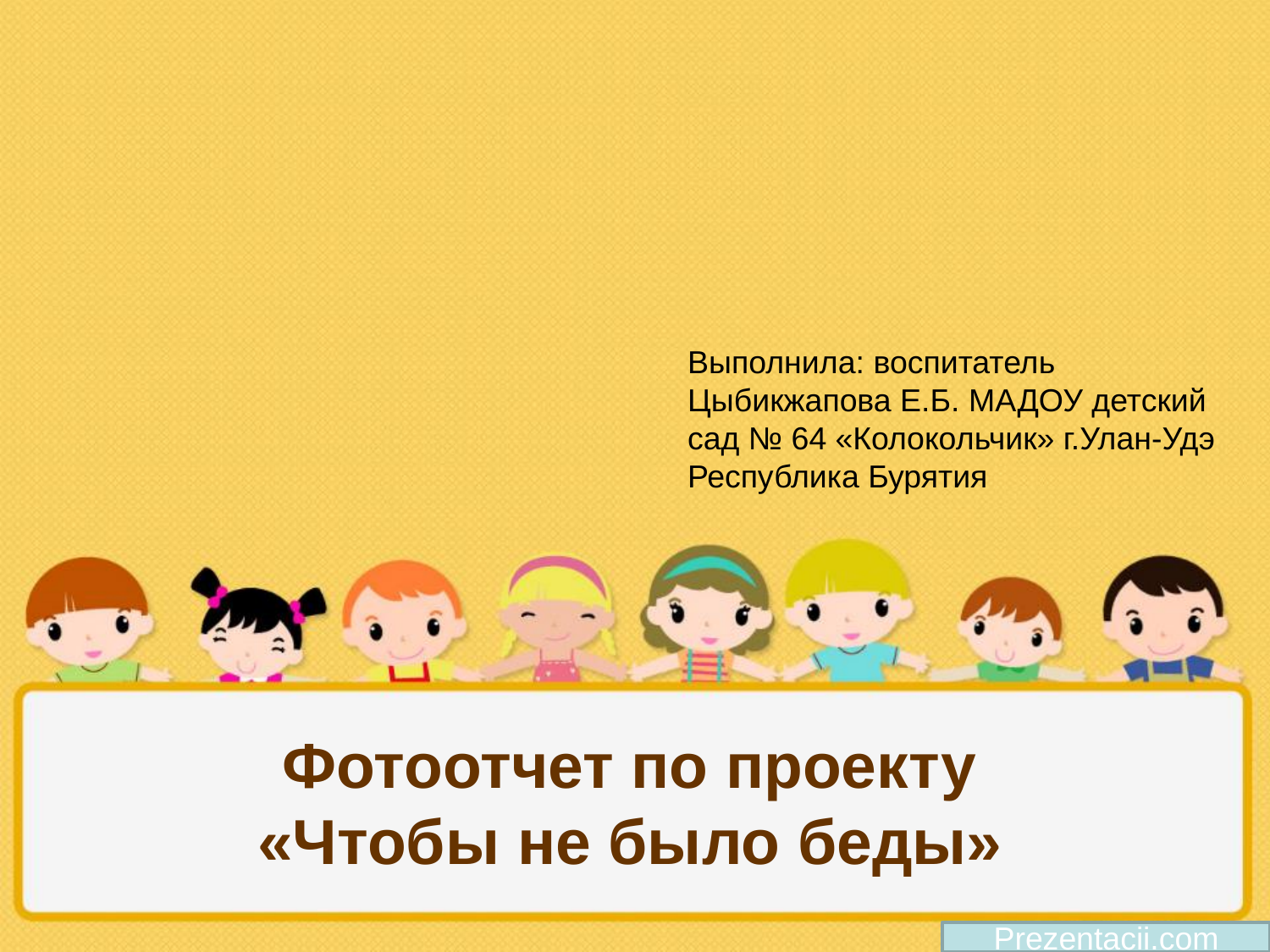

Выполнила: воспитатель Цыбикжапова Е.Б. МАДОУ детский сад № 64 «Колокольчик» г.Улан-Удэ Республика Бурятия
# Фотоотчет по проекту «Чтобы не было беды»
Prezentacii.com